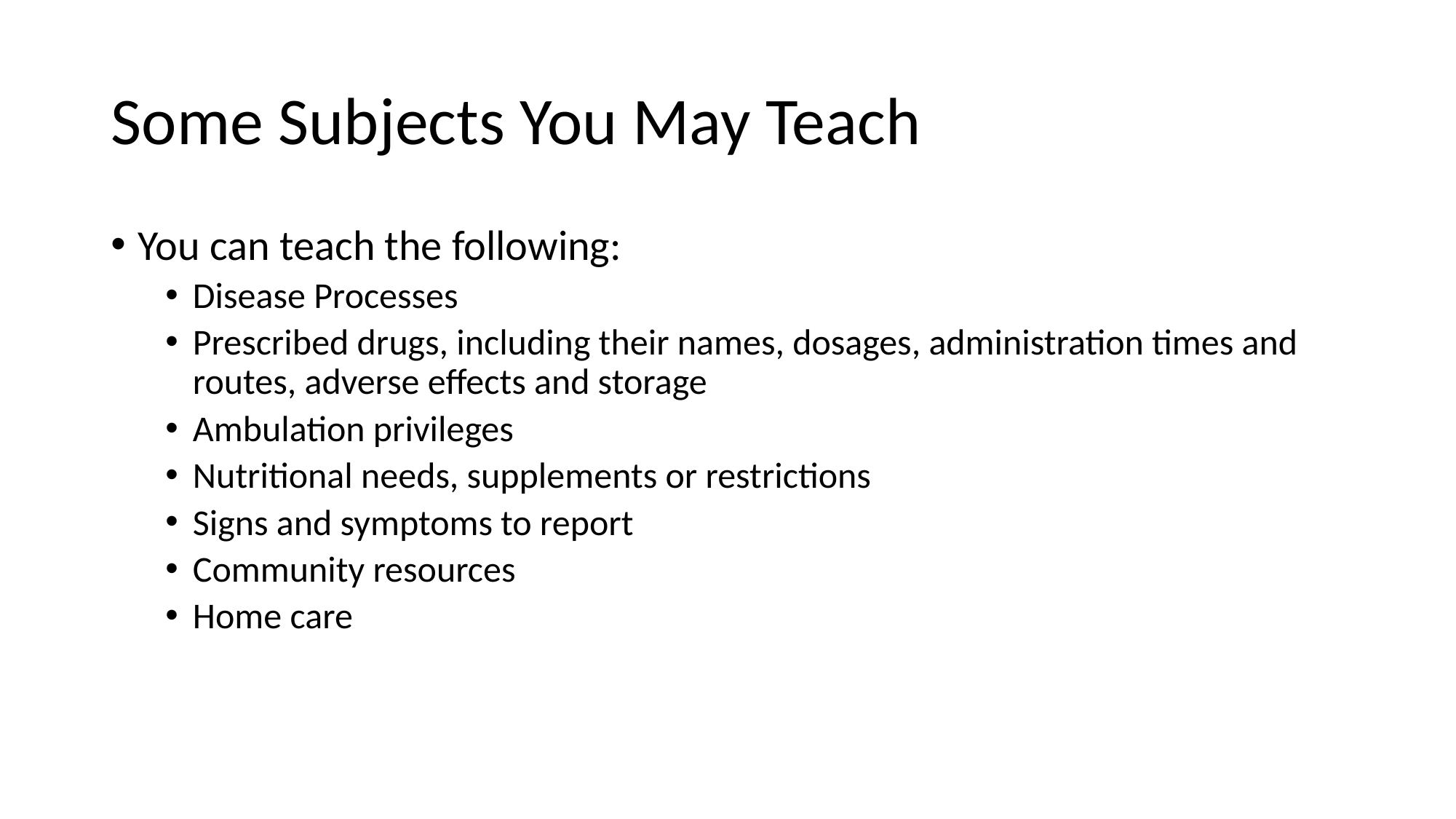

# Some Subjects You May Teach
You can teach the following:
Disease Processes
Prescribed drugs, including their names, dosages, administration times and routes, adverse effects and storage
Ambulation privileges
Nutritional needs, supplements or restrictions
Signs and symptoms to report
Community resources
Home care